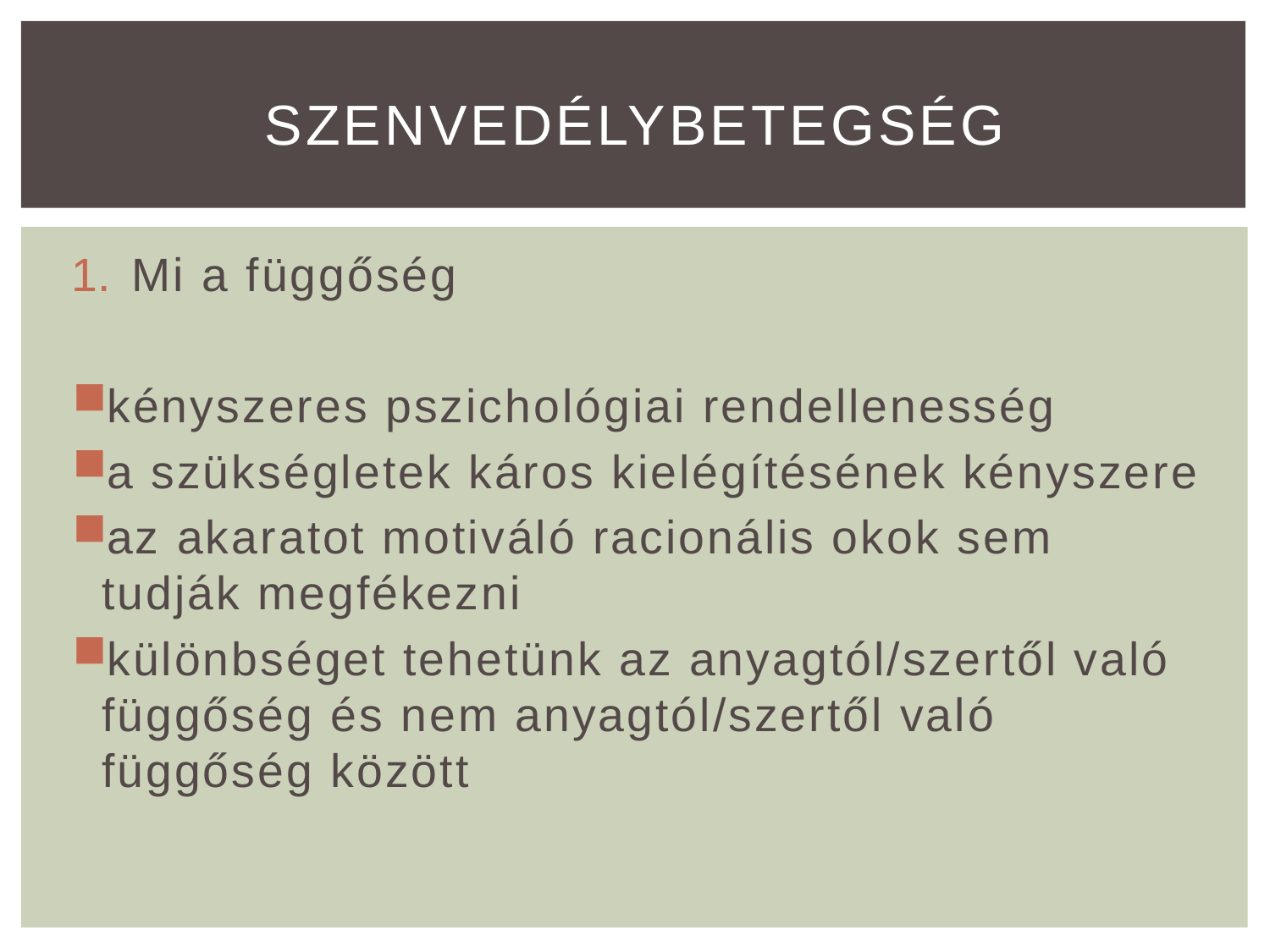

# Szenvedélybetegség
Mi a függőség

kényszeres pszichológiai rendellenesség
a szükségletek káros kielégítésének kényszere
az akaratot motiváló racionális okok sem tudják megfékezni
különbséget tehetünk az anyagtól/szertől való függőség és nem anyagtól/szertől való függőség között